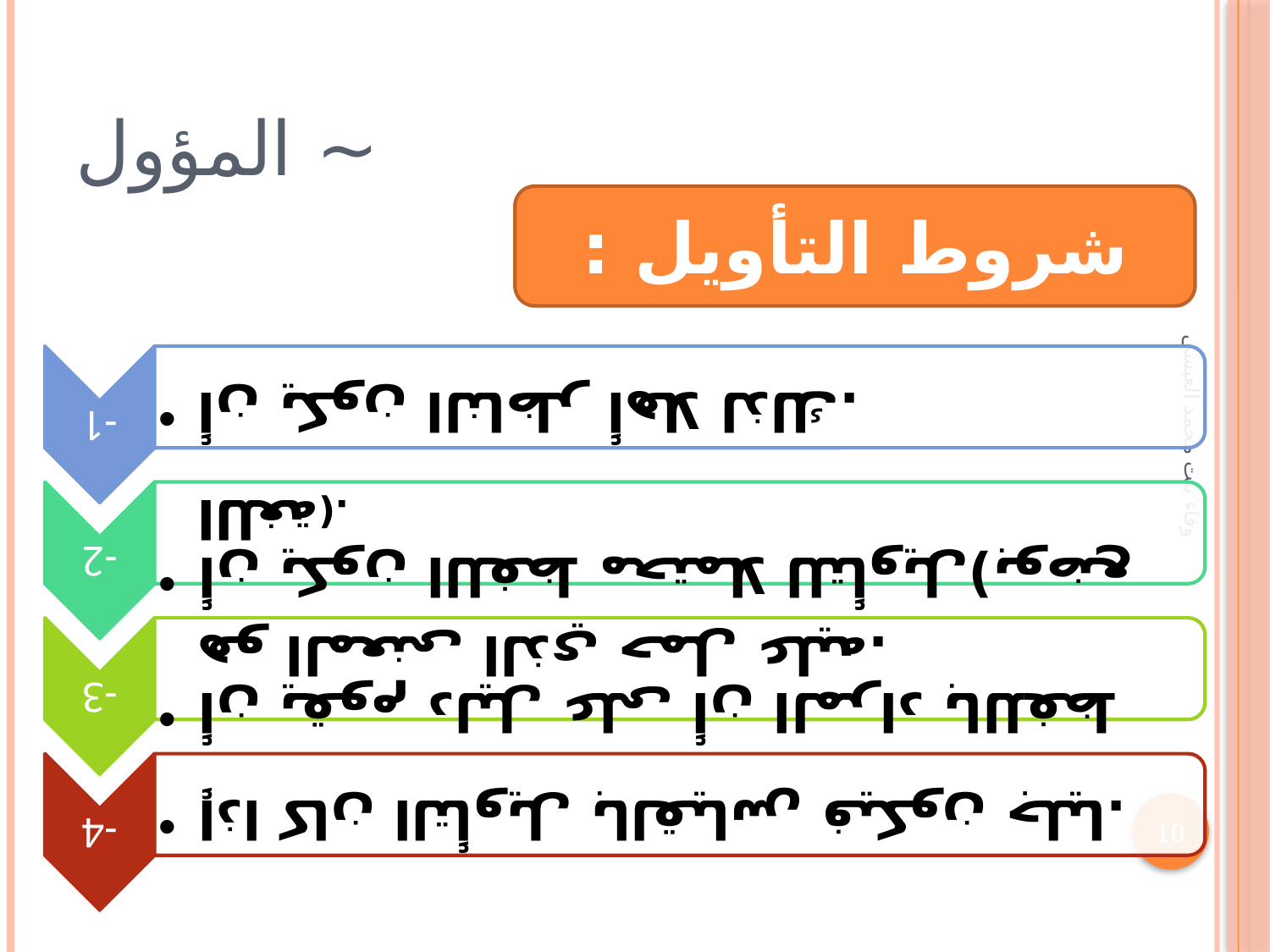

# ~ المؤول
شروط التأويل :
1-
أن يكون الناظر أهلا لذلك.
2-
أن يكون اللفظ محتملا للتأويل(بوضع اللغة).
3-
أن يقوم دليل على أن المراد باللفظ هو المعنى الذي حمل عليه.
4-
إذا كان التأويل بالقياس فيكون جليا.
وفاء بنت محمد العيسى
10